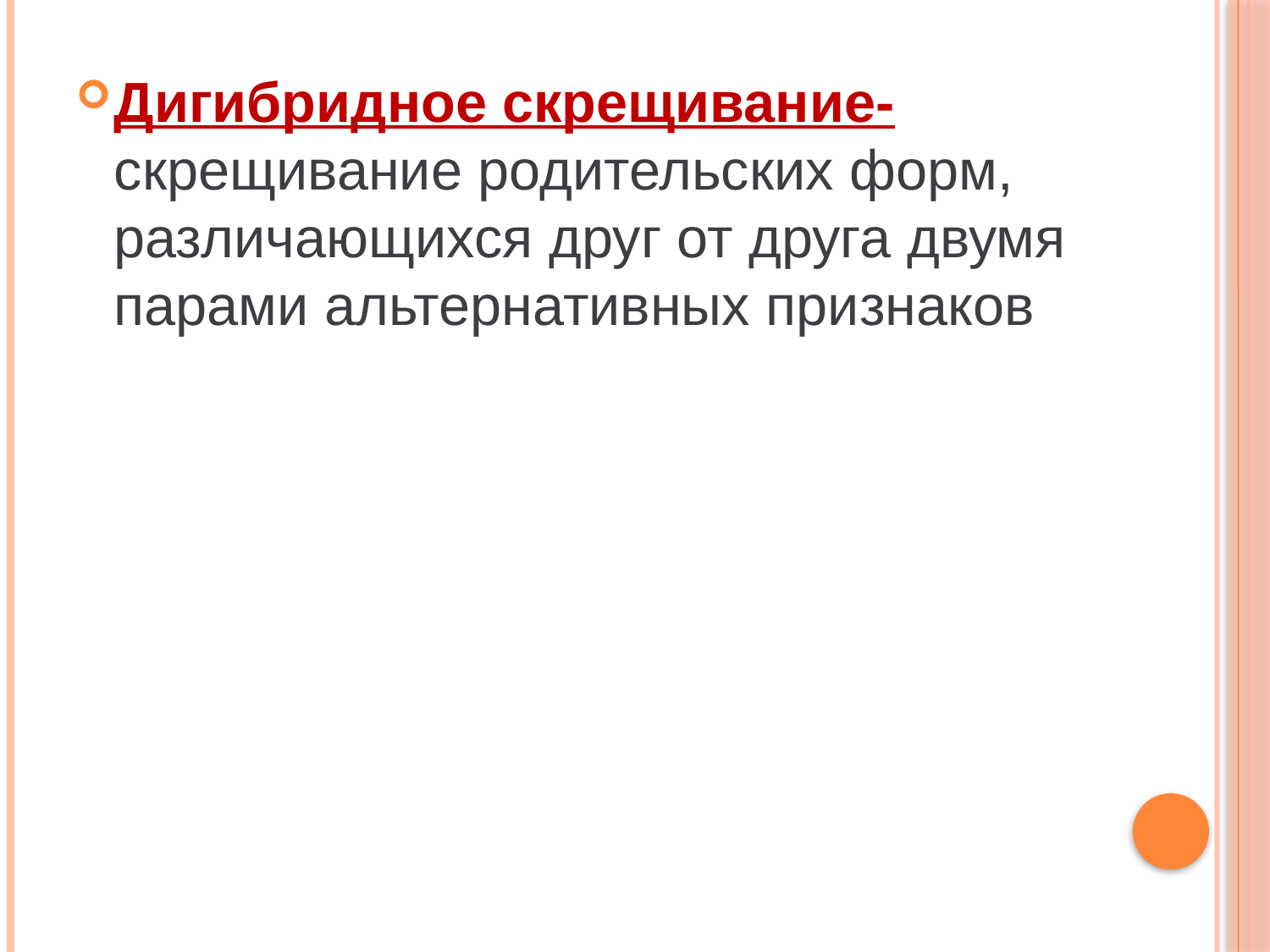

Дигибридное скрещивание- скрещивание родительских форм, различающихся друг от друга двумя парами альтернативных признаков